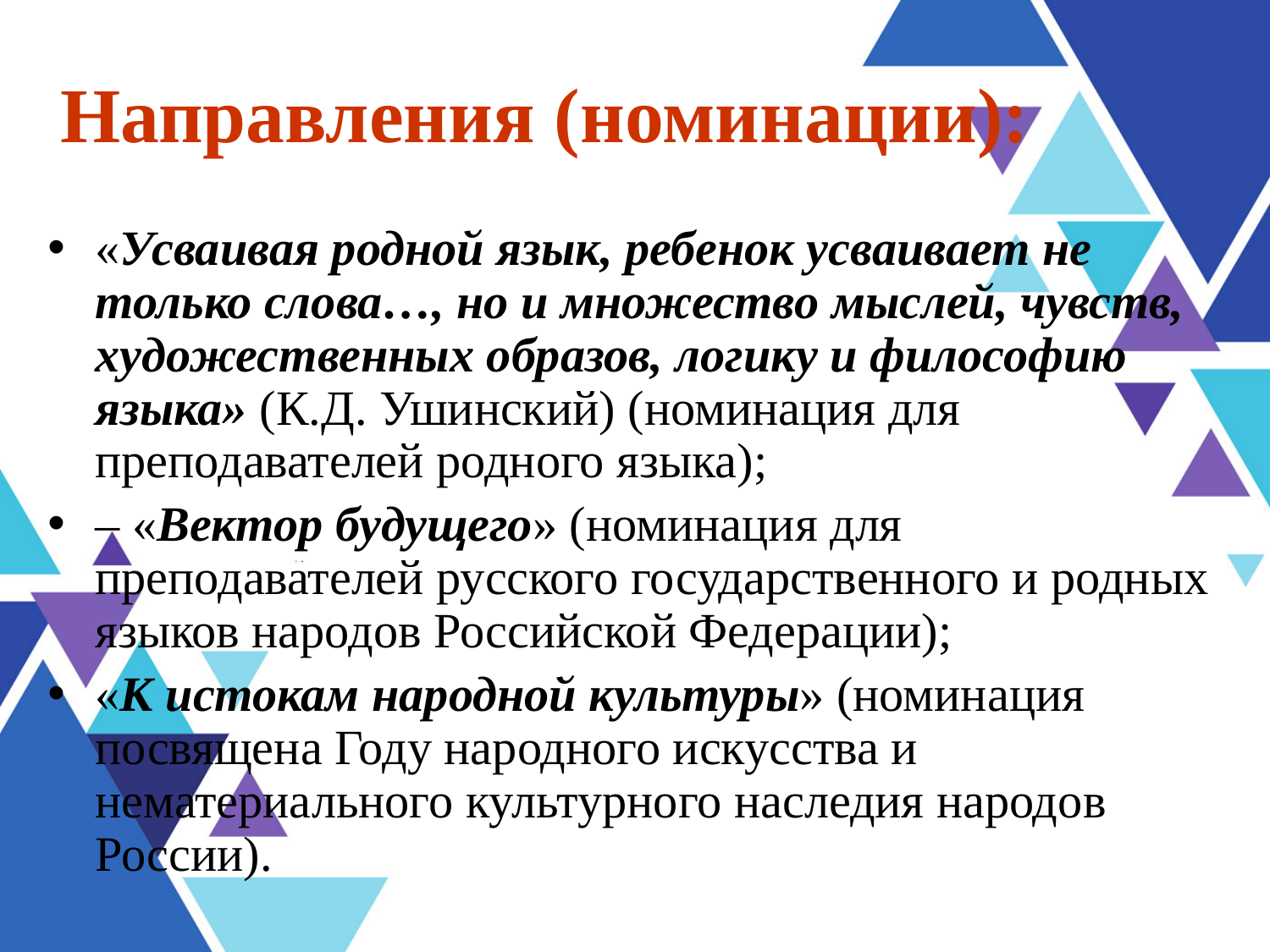

Направления (номинации):
«Усваивая родной язык, ребенок усваивает не только слова…, но и множество мыслей, чувств, художественных образов, логику и философию языка» (К.Д. Ушинский) (номинация для преподавателей родного языка);
– «Вектор будущего» (номинация для преподавателей русского государственного и родных языков народов Российской Федерации);
«К истокам народной культуры» (номинация посвящена Году народного искусства и нематериального культурного наследия народов России).